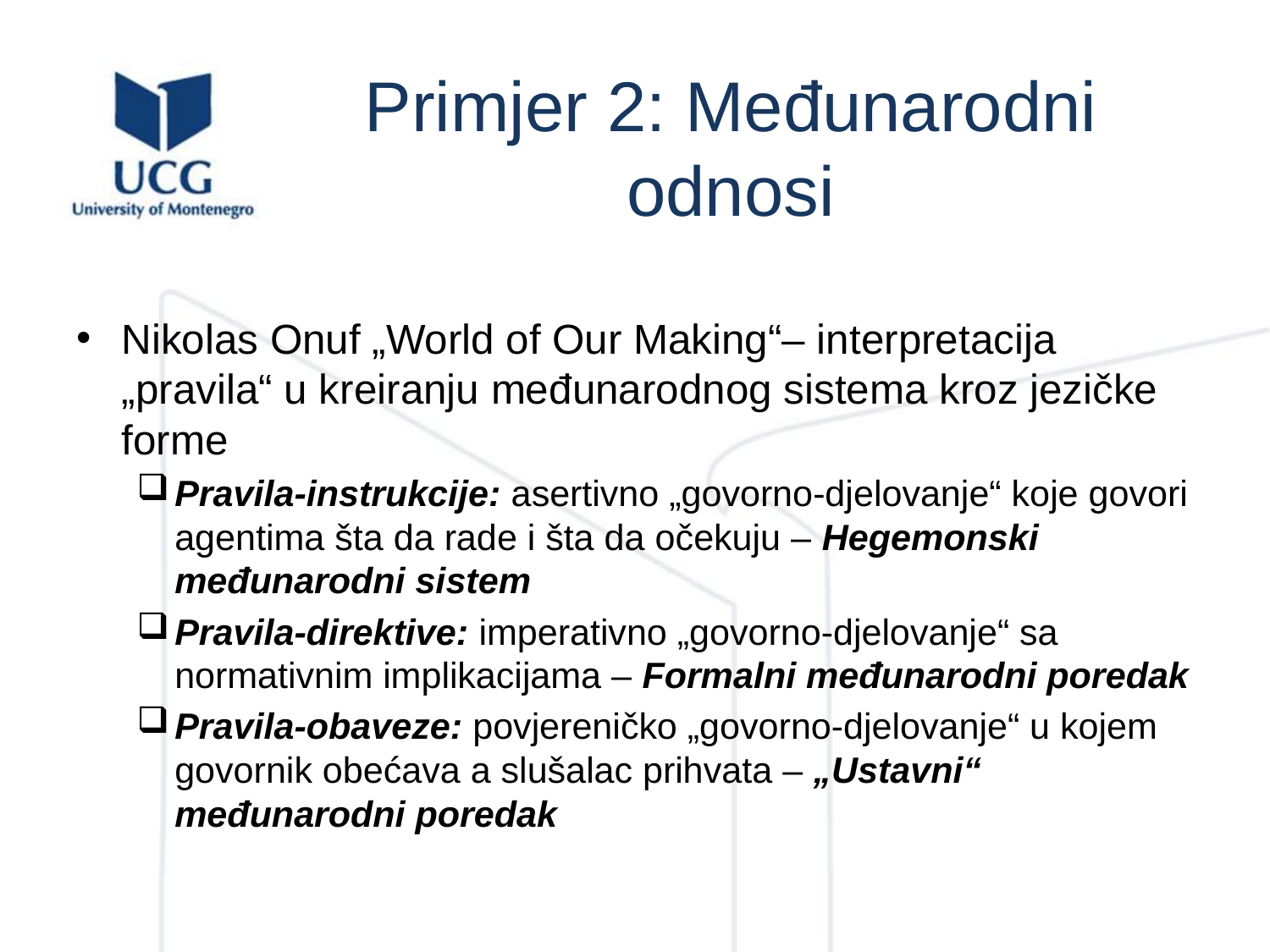

# Primjer 2: Međunarodni odnosi
Nikolas Onuf „World of Our Making“– interpretacija „pravila“ u kreiranju međunarodnog sistema kroz jezičke forme
Pravila-instrukcije: asertivno „govorno-djelovanje“ koje govori agentima šta da rade i šta da očekuju – Hegemonski međunarodni sistem
Pravila-direktive: imperativno „govorno-djelovanje“ sa normativnim implikacijama – Formalni međunarodni poredak
Pravila-obaveze: povjereničko „govorno-djelovanje“ u kojem govornik obećava a slušalac prihvata – „Ustavni“ međunarodni poredak